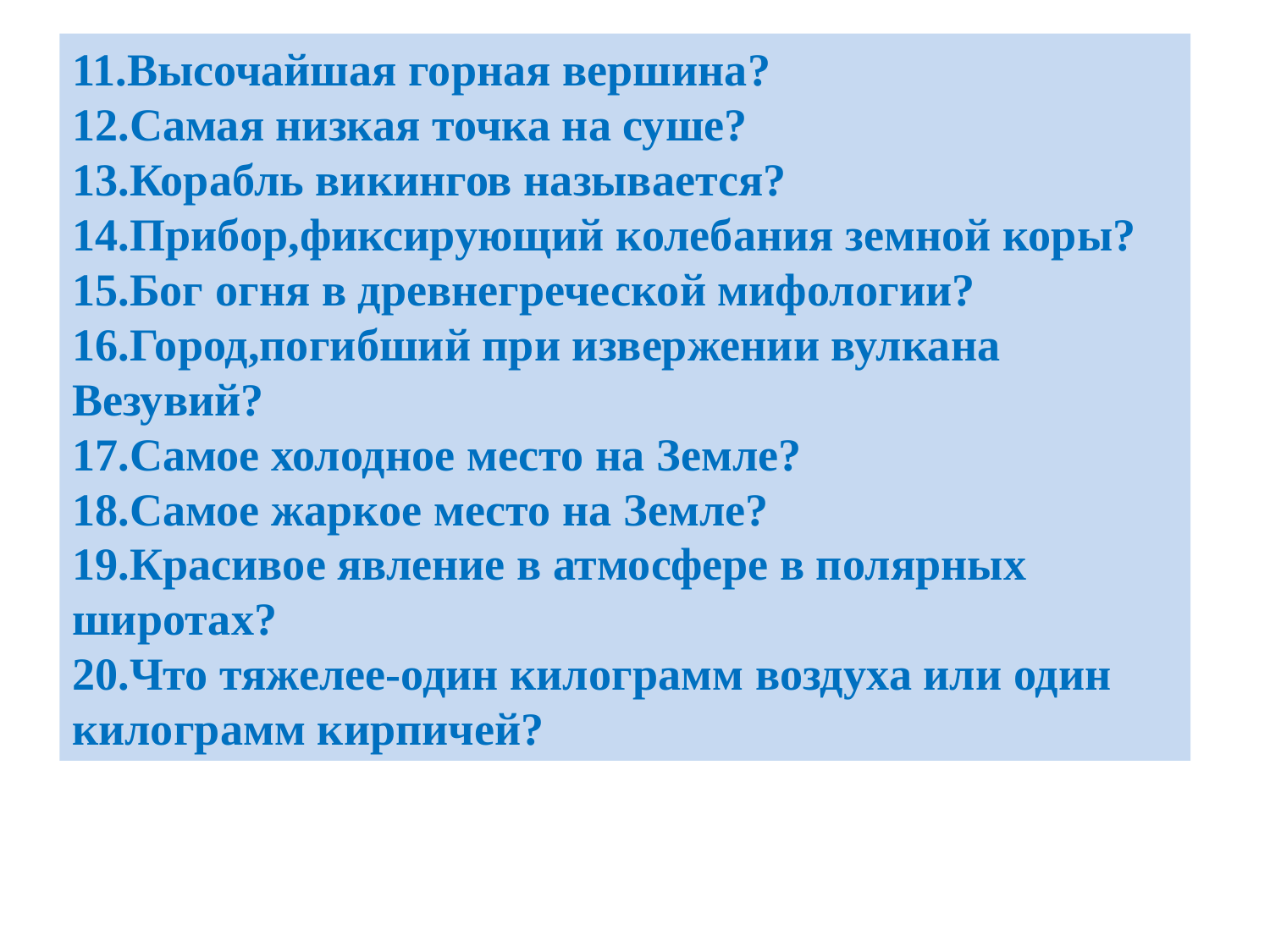

11.Высочайшая горная вершина?
12.Самая низкая точка на суше?
13.Корабль викингов называется?
14.Прибор,фиксирующий колебания земной коры?
15.Бог огня в древнегреческой мифологии?
16.Город,погибший при извержении вулкана Везувий?
17.Самое холодное место на Земле?
18.Самое жаркое место на Земле?
19.Красивое явление в атмосфере в полярных широтах?
20.Что тяжелее-один килограмм воздуха или один килограмм кирпичей?